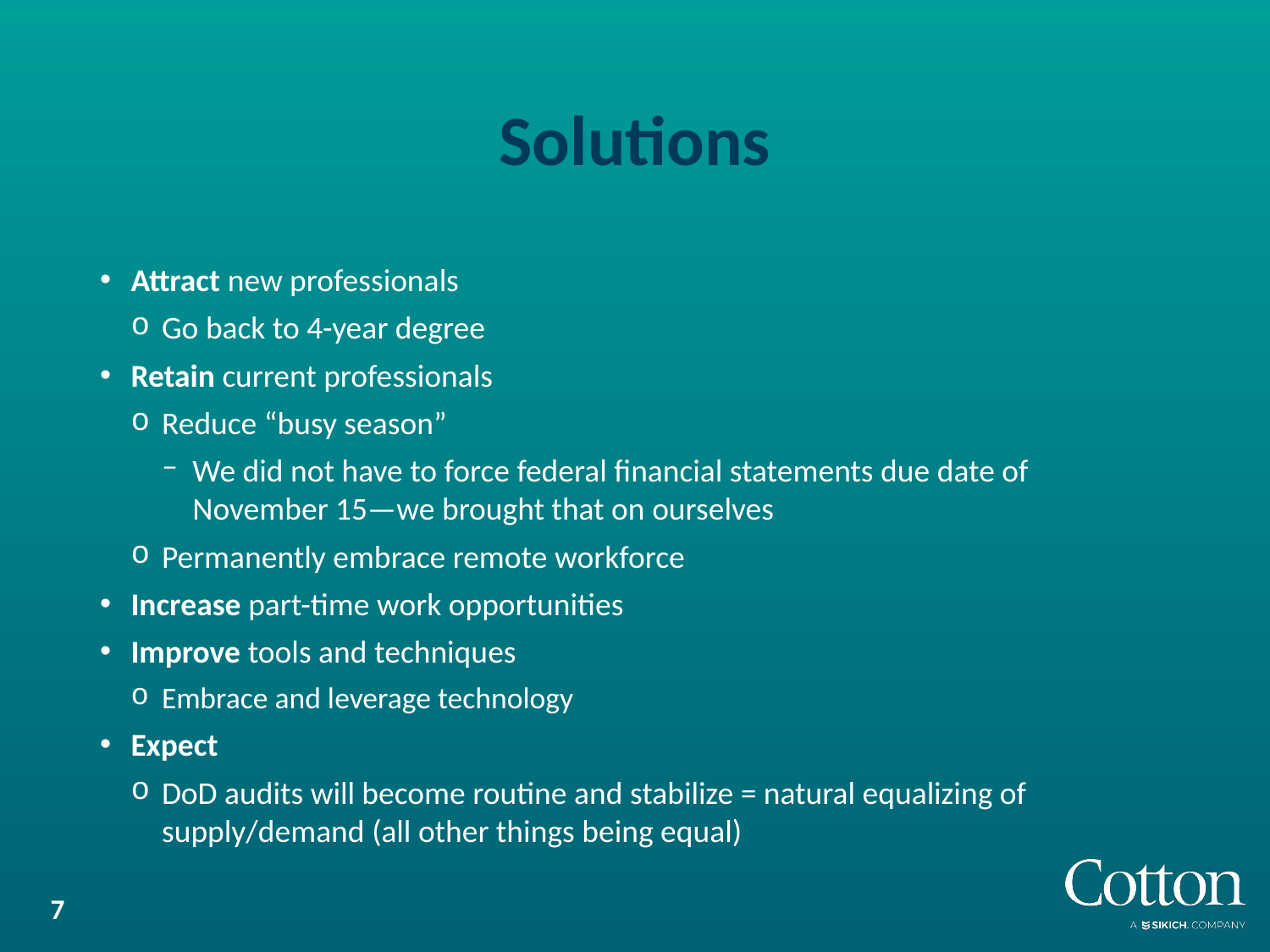

# Solutions
Attract new professionals
Go back to 4-year degree
Retain current professionals
Reduce “busy season”
We did not have to force federal financial statements due date of November 15—we brought that on ourselves
Permanently embrace remote workforce
Increase part-time work opportunities
Improve tools and techniques
Embrace and leverage technology
Expect
DoD audits will become routine and stabilize = natural equalizing of supply/demand (all other things being equal)

7